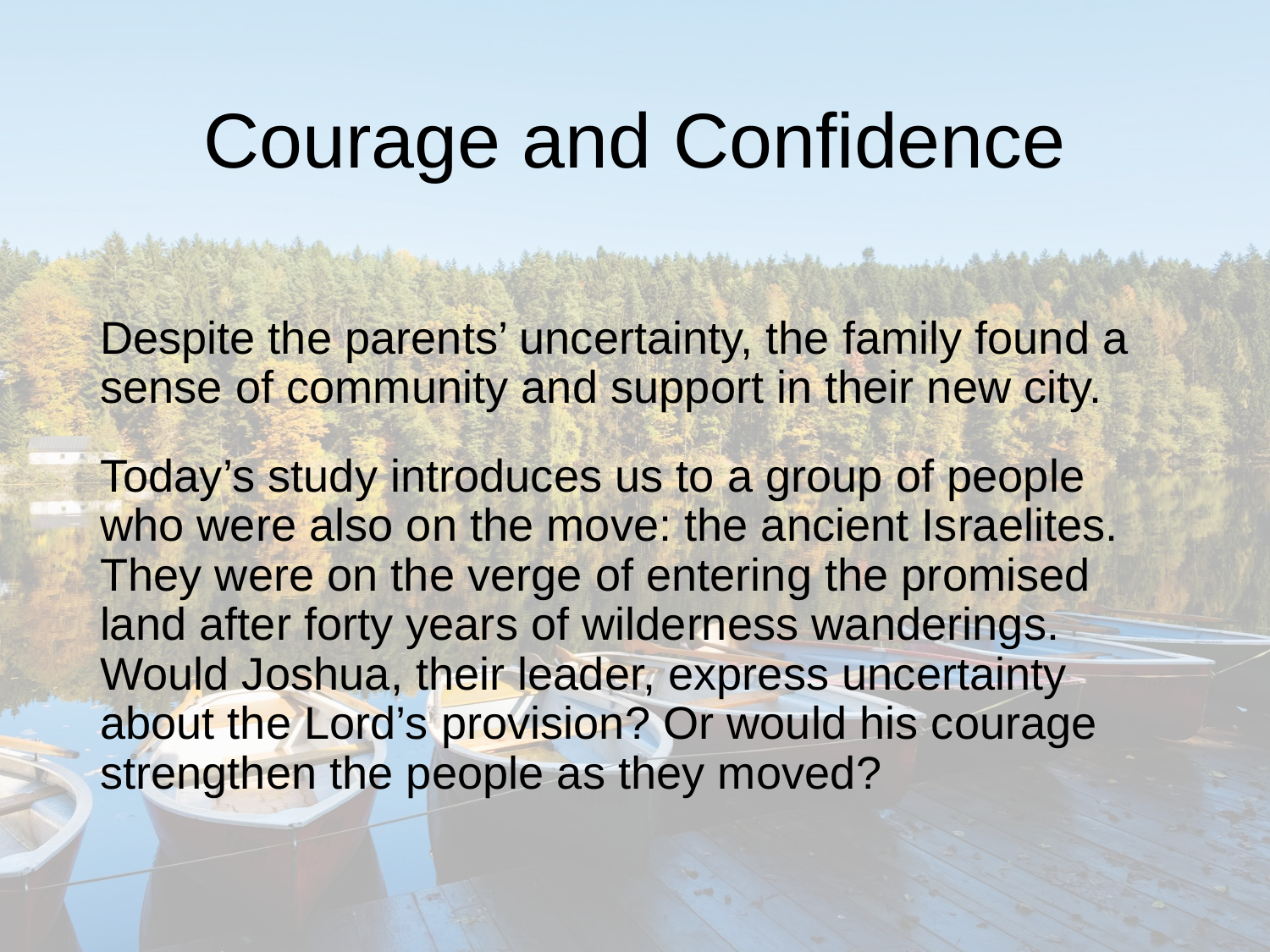

# Courage and Confidence
Despite the parents’ uncertainty, the family found a sense of community and support in their new city.
Today’s study introduces us to a group of people who were also on the move: the ancient Israelites. They were on the verge of entering the promised land after forty years of wilderness wanderings. Would Joshua, their leader, express uncertainty about the Lord’s provision? Or would his courage strengthen the people as they moved?